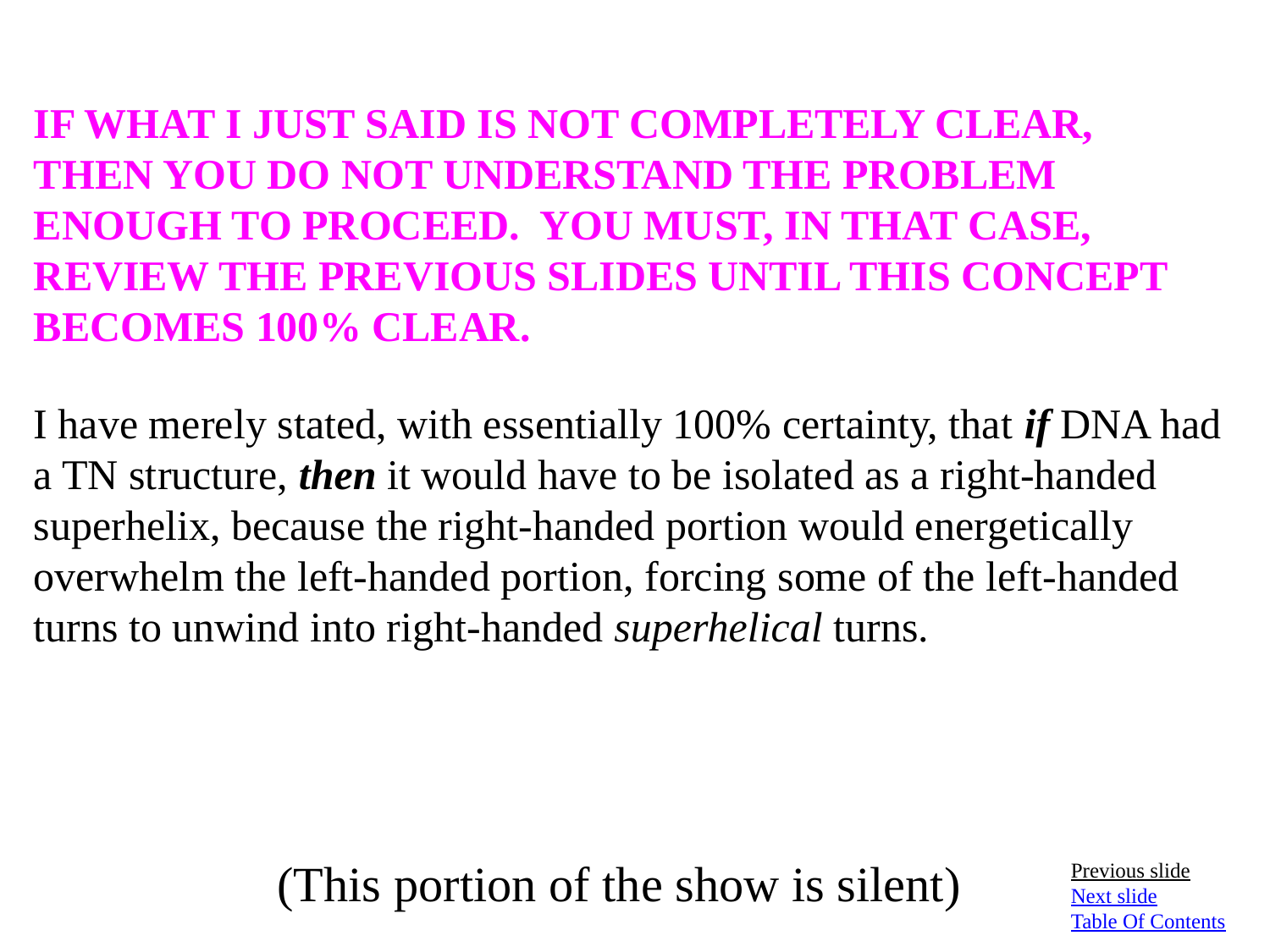

IF WHAT I JUST SAID IS NOT COMPLETELY CLEAR, THEN YOU DO NOT UNDERSTAND THE PROBLEM ENOUGH TO PROCEED.  YOU MUST, IN THAT CASE, REVIEW THE PREVIOUS SLIDES UNTIL THIS CONCEPT BECOMES 100% CLEAR.
I have merely stated, with essentially 100% certainty, that if DNA had a TN structure, then it would have to be isolated as a right-handed superhelix, because the right-handed portion would energetically overwhelm the left-handed portion, forcing some of the left-handed turns to unwind into right-handed superhelical turns.
(This portion of the show is silent)
Previous slide
Next slide
Table Of Contents